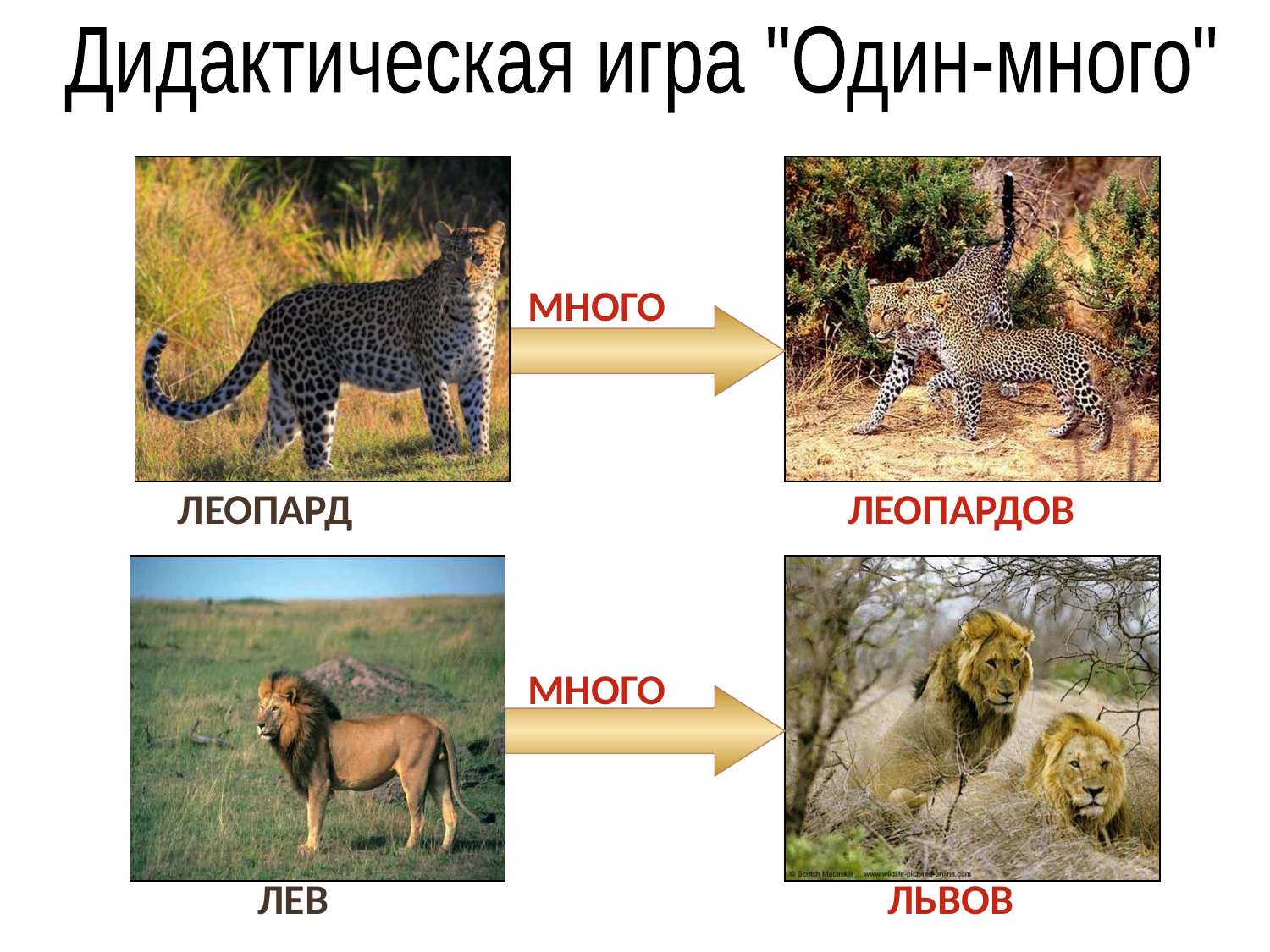

Дидактическая игра "Один-много"

МНОГО

ЛЕОПАРД
ЛЕОПАРДОВ

МНОГО

ЛЕВ
ЛЬВОВ